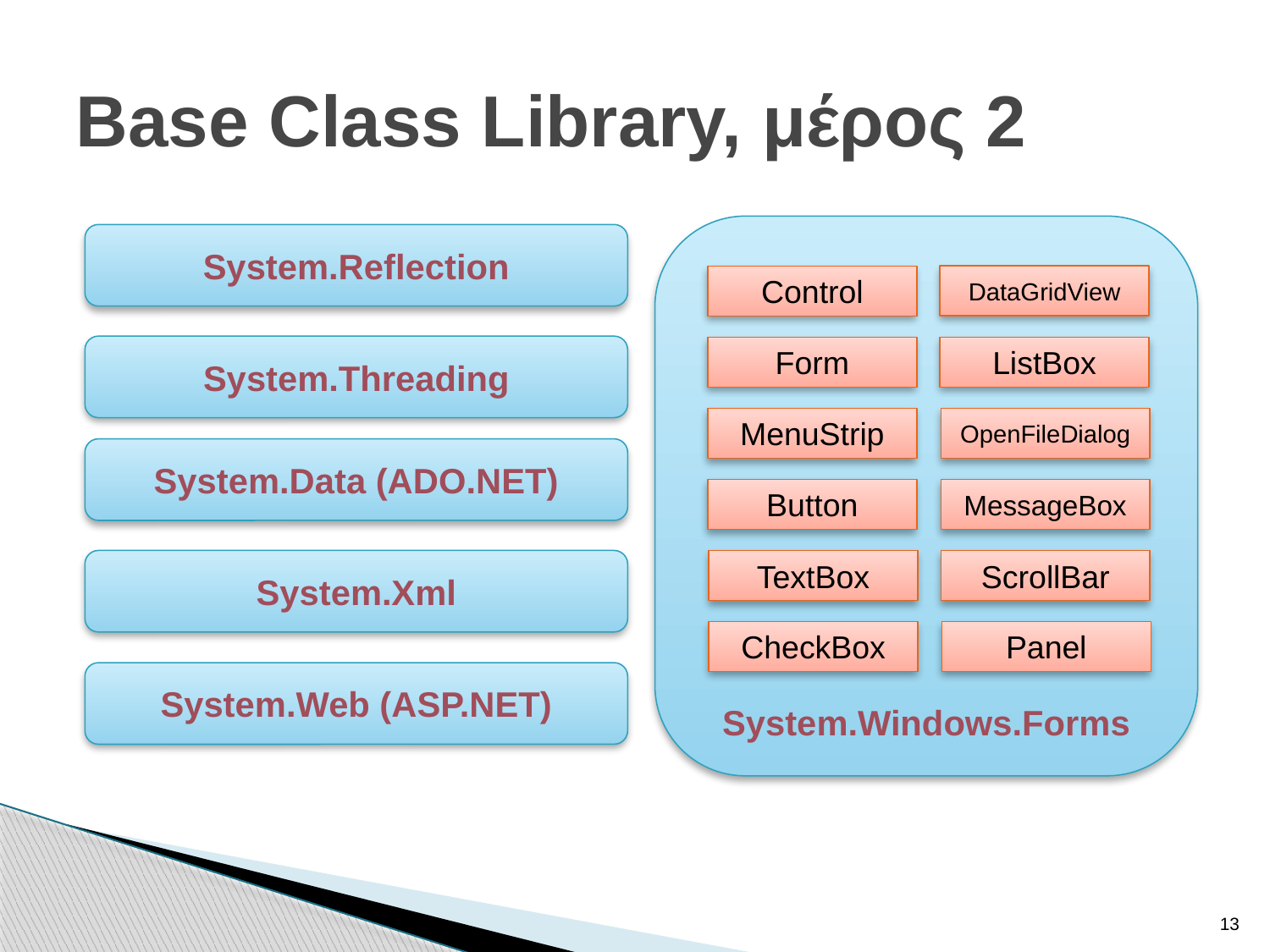

# Base Class Library, μέρος 2
System.Windows.Forms
System.Reflection
DataGridView
Control
System.Threading
Form
ListBox
MenuStrip
OpenFileDialog
System.Data (ADO.NET)
Button
MessageBox
System.Xml
TextBox
ScrollBar
CheckBox
Panel
System.Web (ASP.NET)
13